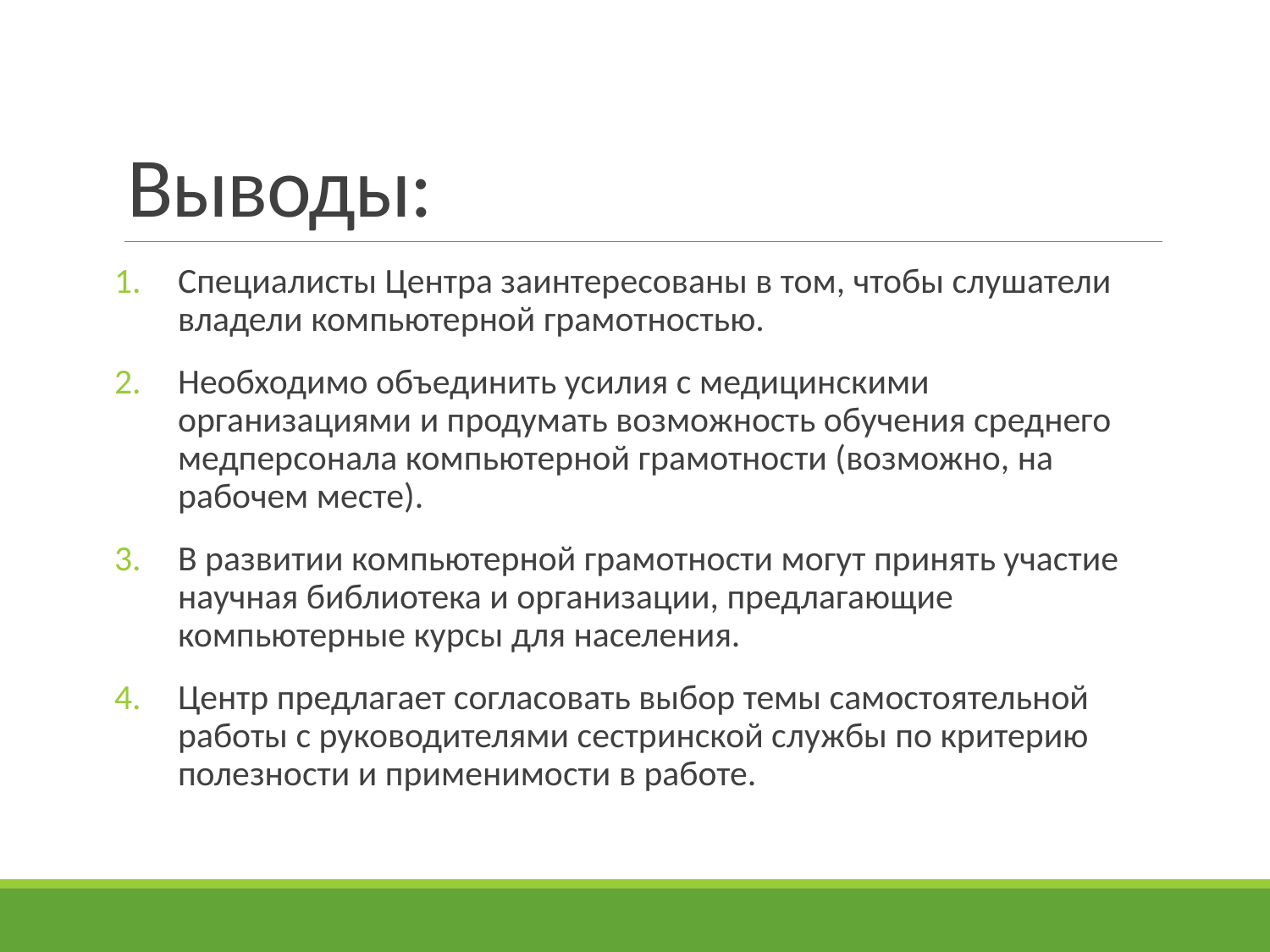

# Выводы:
Специалисты Центра заинтересованы в том, чтобы слушатели владели компьютерной грамотностью.
Необходимо объединить усилия с медицинскими организациями и продумать возможность обучения среднего медперсонала компьютерной грамотности (возможно, на рабочем месте).
В развитии компьютерной грамотности могут принять участие научная библиотека и организации, предлагающие компьютерные курсы для населения.
Центр предлагает согласовать выбор темы самостоятельной работы с руководителями сестринской службы по критерию полезности и применимости в работе.